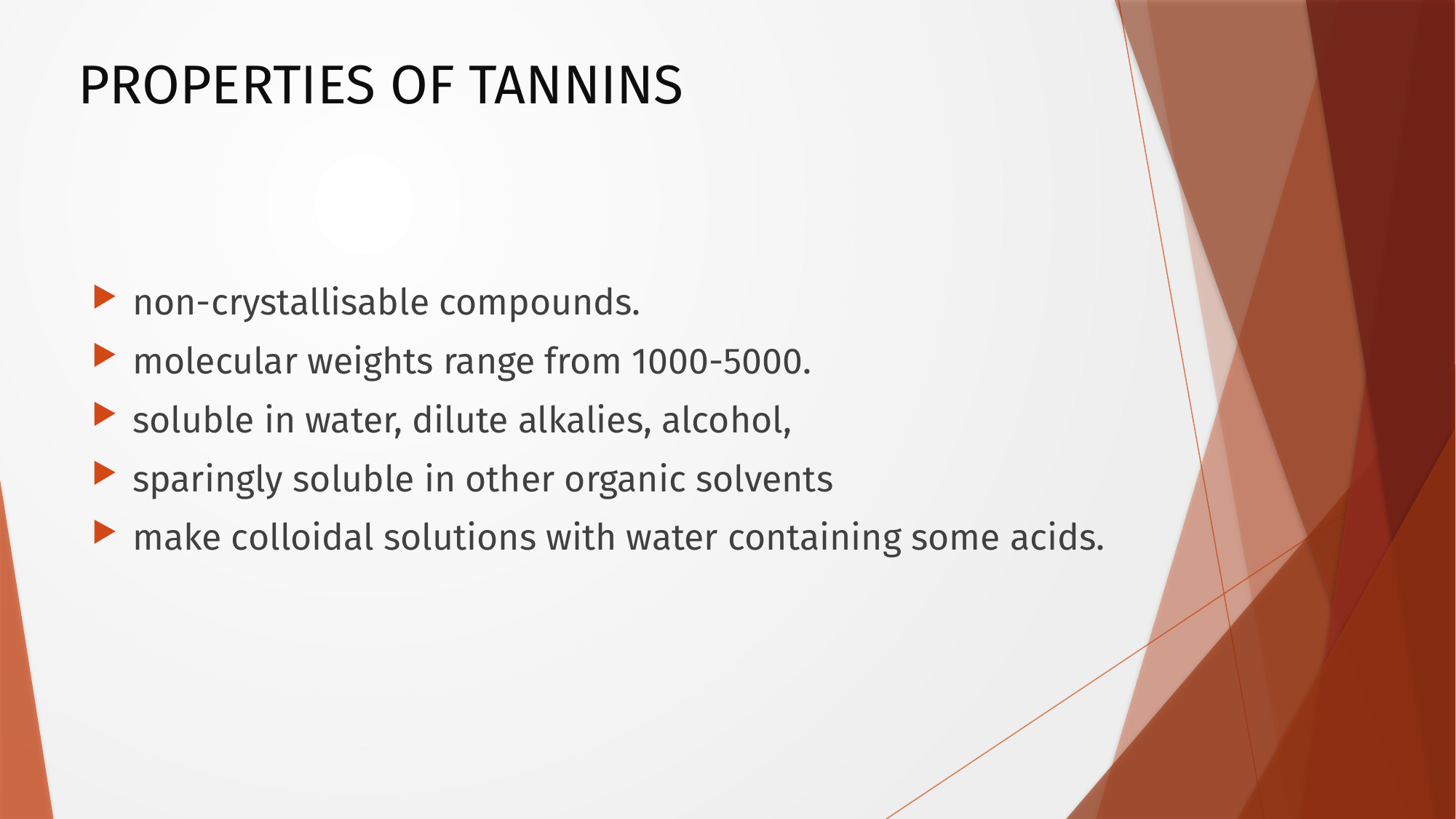

# PROPERTIES OF TANNINS

non-crystallisable compounds.
molecular weights range from 1000-5000.
soluble in water, dilute alkalies, alcohol,
sparingly soluble in other organic solvents
make colloidal solutions with water containing some acids.